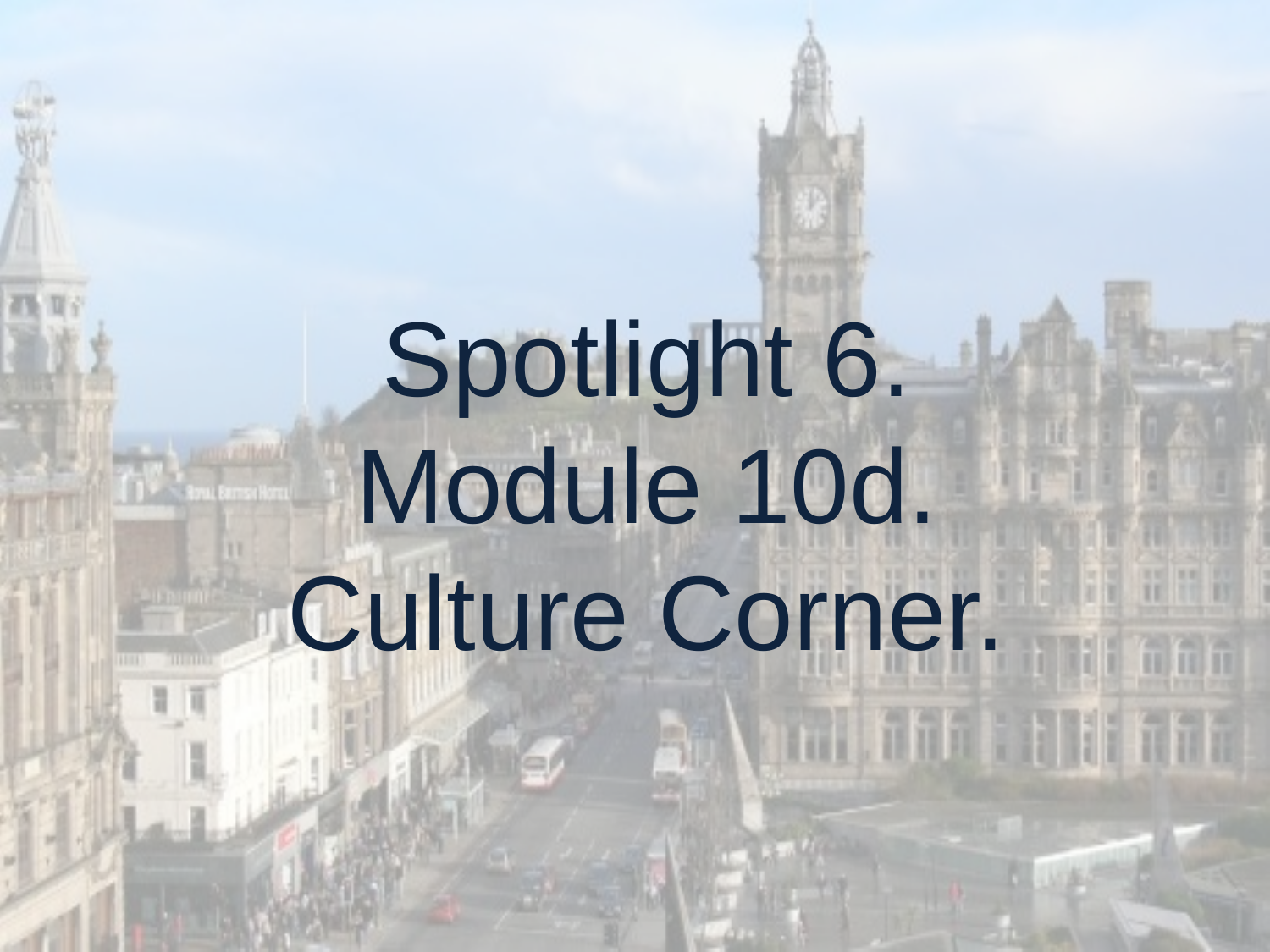

# Spotlight 6. Module 10d. Culture Corner.